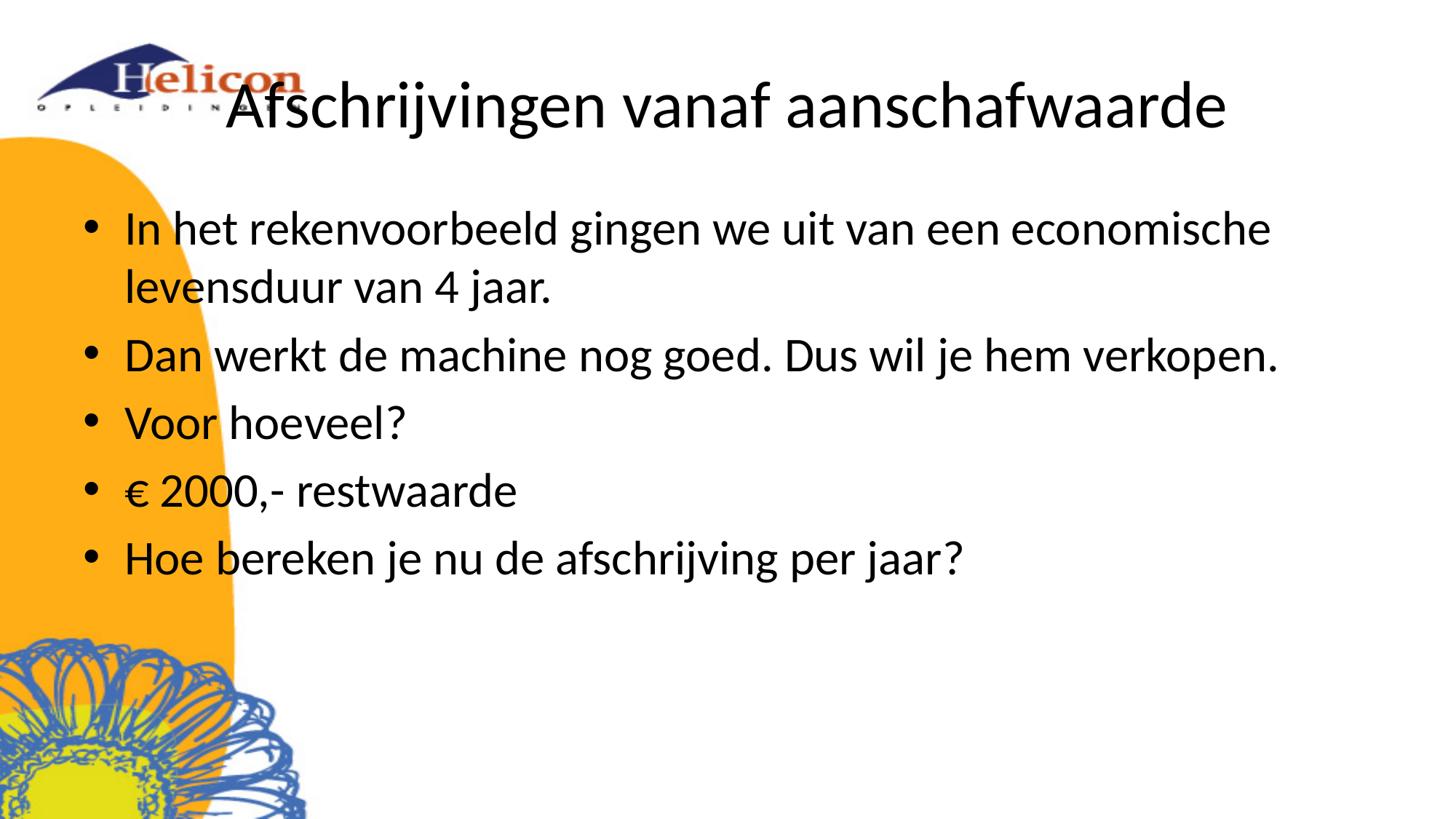

# Afschrijvingen vanaf aanschafwaarde
In het rekenvoorbeeld gingen we uit van een economische levensduur van 4 jaar.
Dan werkt de machine nog goed. Dus wil je hem verkopen.
Voor hoeveel?
€ 2000,- restwaarde
Hoe bereken je nu de afschrijving per jaar?